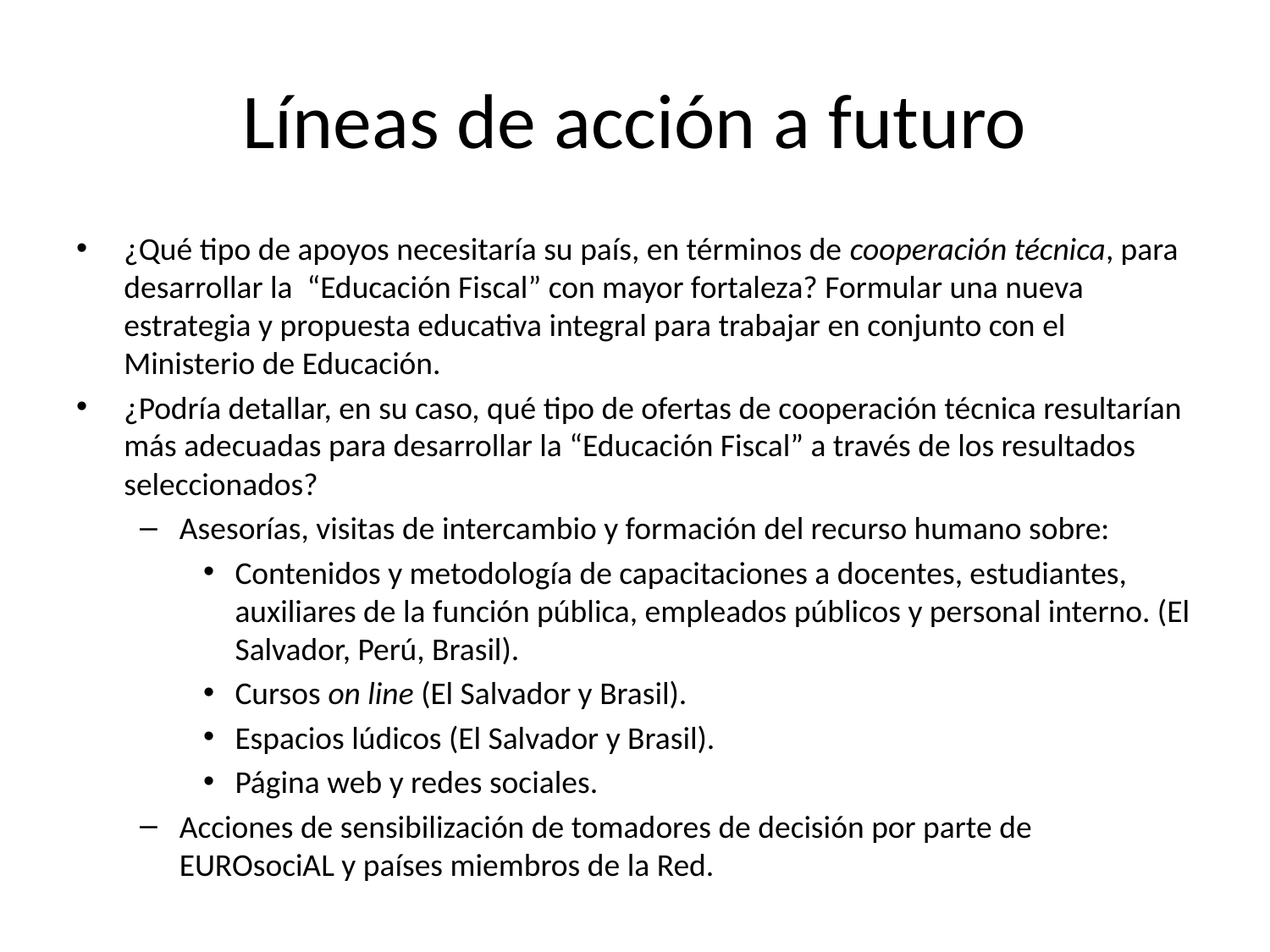

# Líneas de acción a futuro
¿Qué tipo de apoyos necesitaría su país, en términos de cooperación técnica, para desarrollar la  “Educación Fiscal” con mayor fortaleza? Formular una nueva estrategia y propuesta educativa integral para trabajar en conjunto con el Ministerio de Educación.
¿Podría detallar, en su caso, qué tipo de ofertas de cooperación técnica resultarían más adecuadas para desarrollar la “Educación Fiscal” a través de los resultados seleccionados?
Asesorías, visitas de intercambio y formación del recurso humano sobre:
Contenidos y metodología de capacitaciones a docentes, estudiantes, auxiliares de la función pública, empleados públicos y personal interno. (El Salvador, Perú, Brasil).
Cursos on line (El Salvador y Brasil).
Espacios lúdicos (El Salvador y Brasil).
Página web y redes sociales.
Acciones de sensibilización de tomadores de decisión por parte de EUROsociAL y países miembros de la Red.